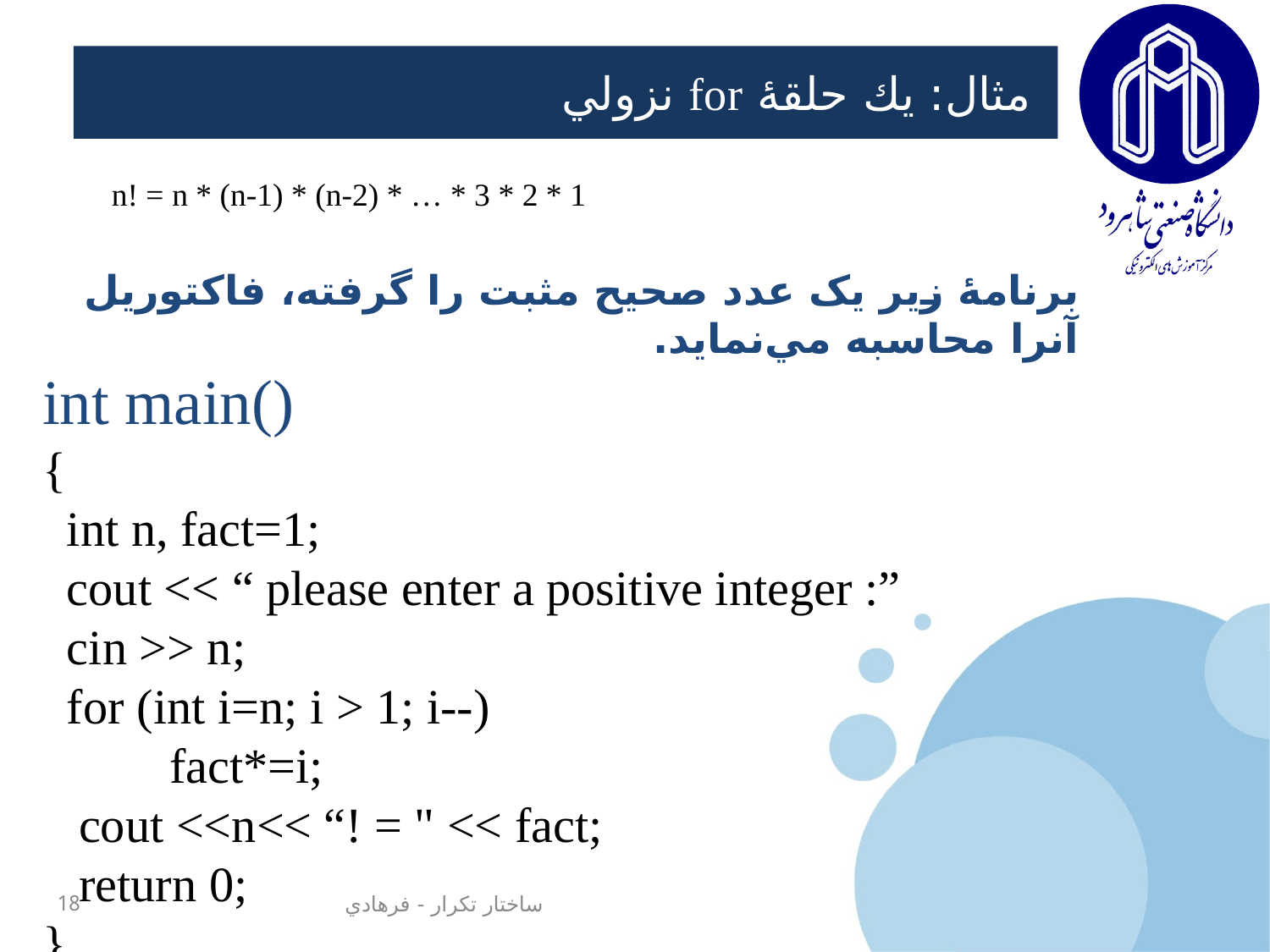

# مثال: يك حلقۀ for نزولي
n! = n * (n-1) * (n-2) * … * 3 * 2 * 1
برنامۀ زير‌ يک عدد صحيح مثبت را گرفته، فاکتوريل آنرا محاسبه مي‌نمايد.
int main()
{
  int n, fact=1;
  cout << “ please enter a positive integer :”
  cin >> n;
  for (int i=n; i > 1; i--)
	fact*=i;
   cout <<n<< “! = " << fact;
   return 0;
}

18
ساختار تکرار - فرهادي